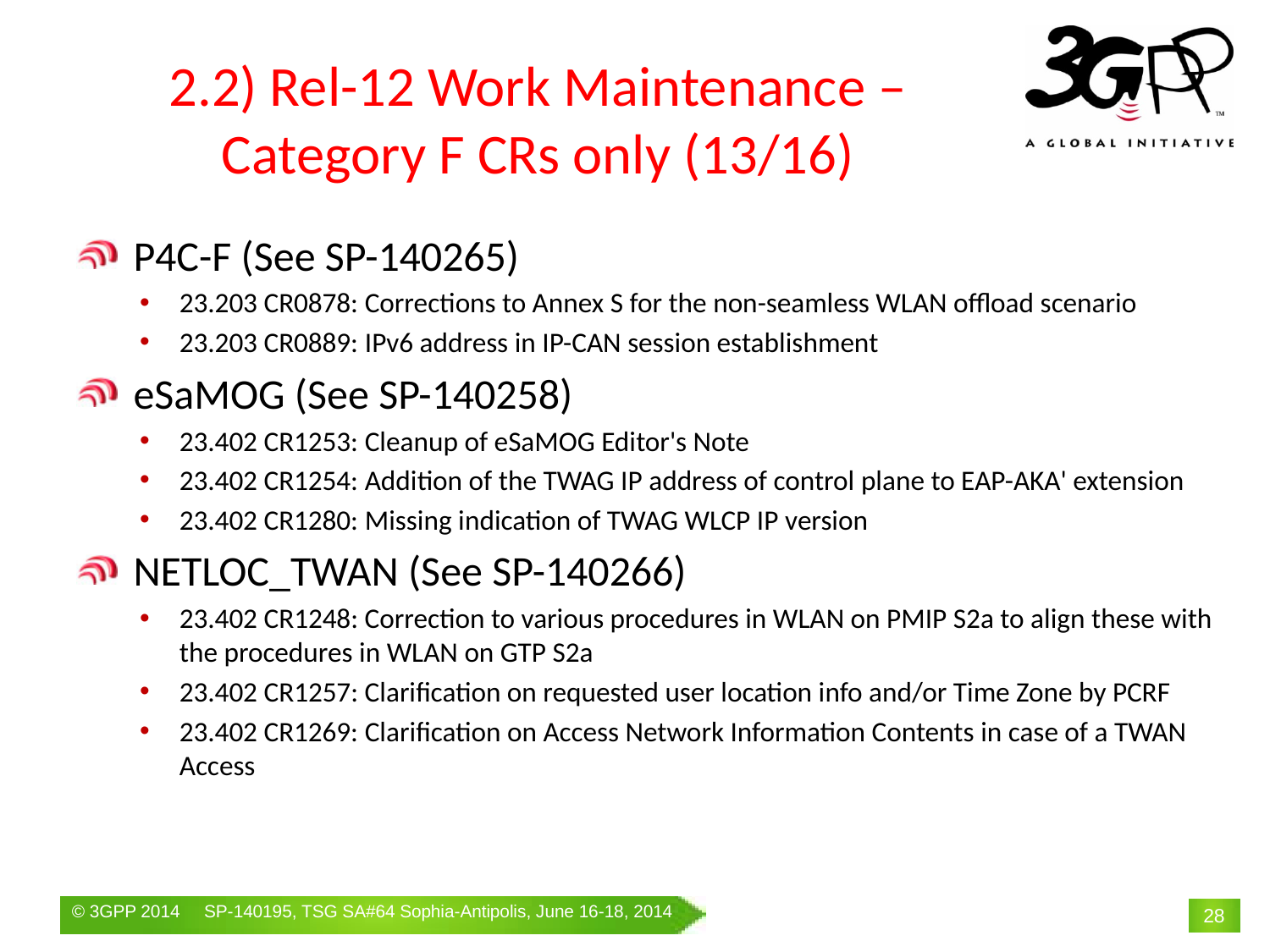

# 2.2) Rel-12 Work Maintenance – Category F CRs only (13/16)
 P4C-F (See SP-140265)
23.203 CR0878: Corrections to Annex S for the non-seamless WLAN offload scenario
23.203 CR0889: IPv6 address in IP-CAN session establishment
 eSaMOG (See SP-140258)
23.402 CR1253: Cleanup of eSaMOG Editor's Note
23.402 CR1254: Addition of the TWAG IP address of control plane to EAP-AKA' extension
23.402 CR1280: Missing indication of TWAG WLCP IP version
 NETLOC_TWAN (See SP-140266)
23.402 CR1248: Correction to various procedures in WLAN on PMIP S2a to align these with the procedures in WLAN on GTP S2a
23.402 CR1257: Clarification on requested user location info and/or Time Zone by PCRF
23.402 CR1269: Clarification on Access Network Information Contents in case of a TWAN Access